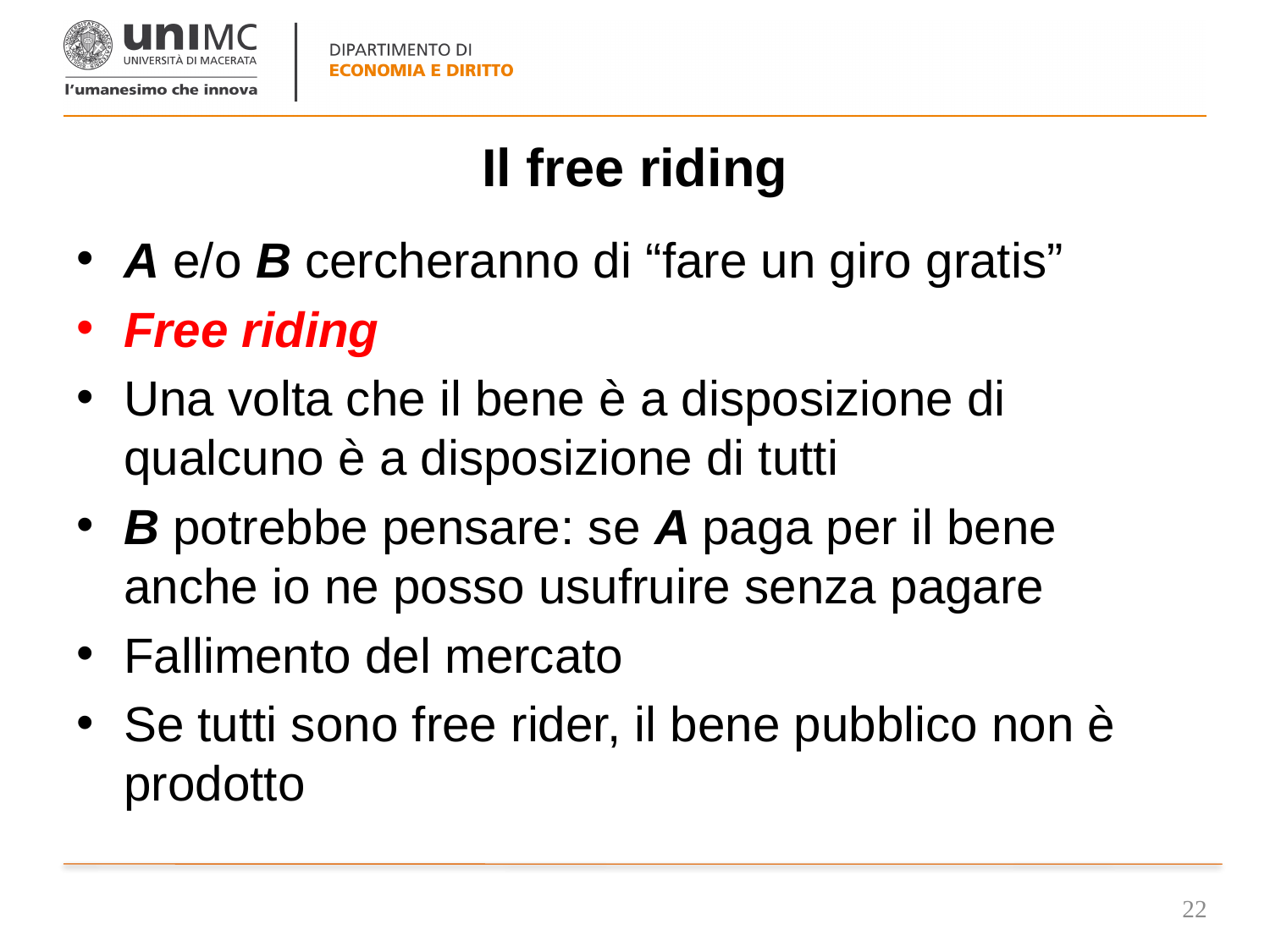

# Il free riding
A e/o B cercheranno di “fare un giro gratis”
Free riding
Una volta che il bene è a disposizione di qualcuno è a disposizione di tutti
B potrebbe pensare: se A paga per il bene anche io ne posso usufruire senza pagare
Fallimento del mercato
Se tutti sono free rider, il bene pubblico non è prodotto
22